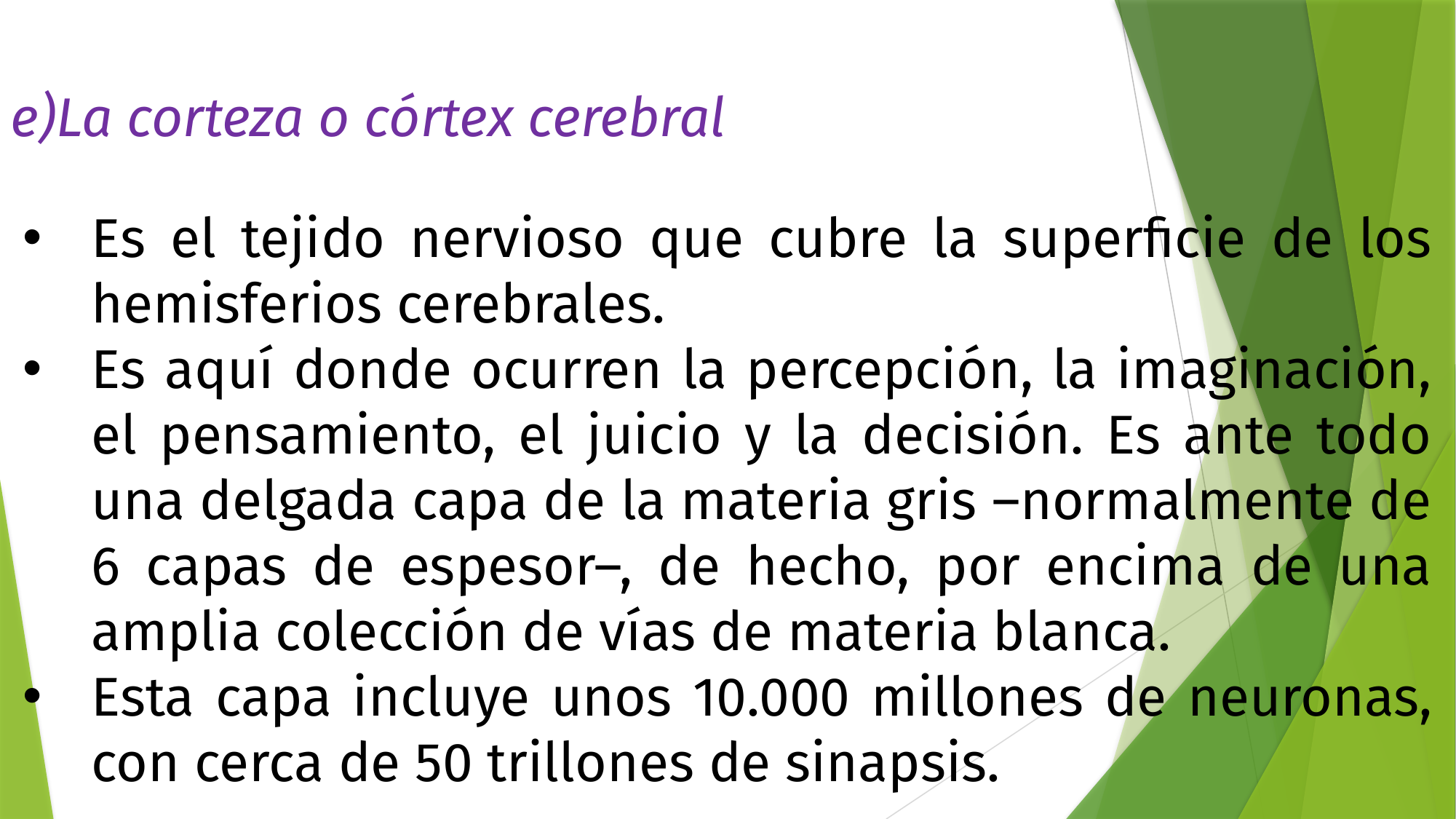

e)La corteza o córtex cerebral
Es el tejido nervioso que cubre la superficie de los hemisferios cerebrales.
Es aquí donde ocurren la percepción, la imaginación, el pensamiento, el juicio y la decisión. Es ante todo una delgada capa de la materia gris –normalmente de 6 capas de espesor–, de hecho, por encima de una amplia colección de vías de materia blanca.
Esta capa incluye unos 10.000 millones de neuronas, con cerca de 50 trillones de sinapsis.